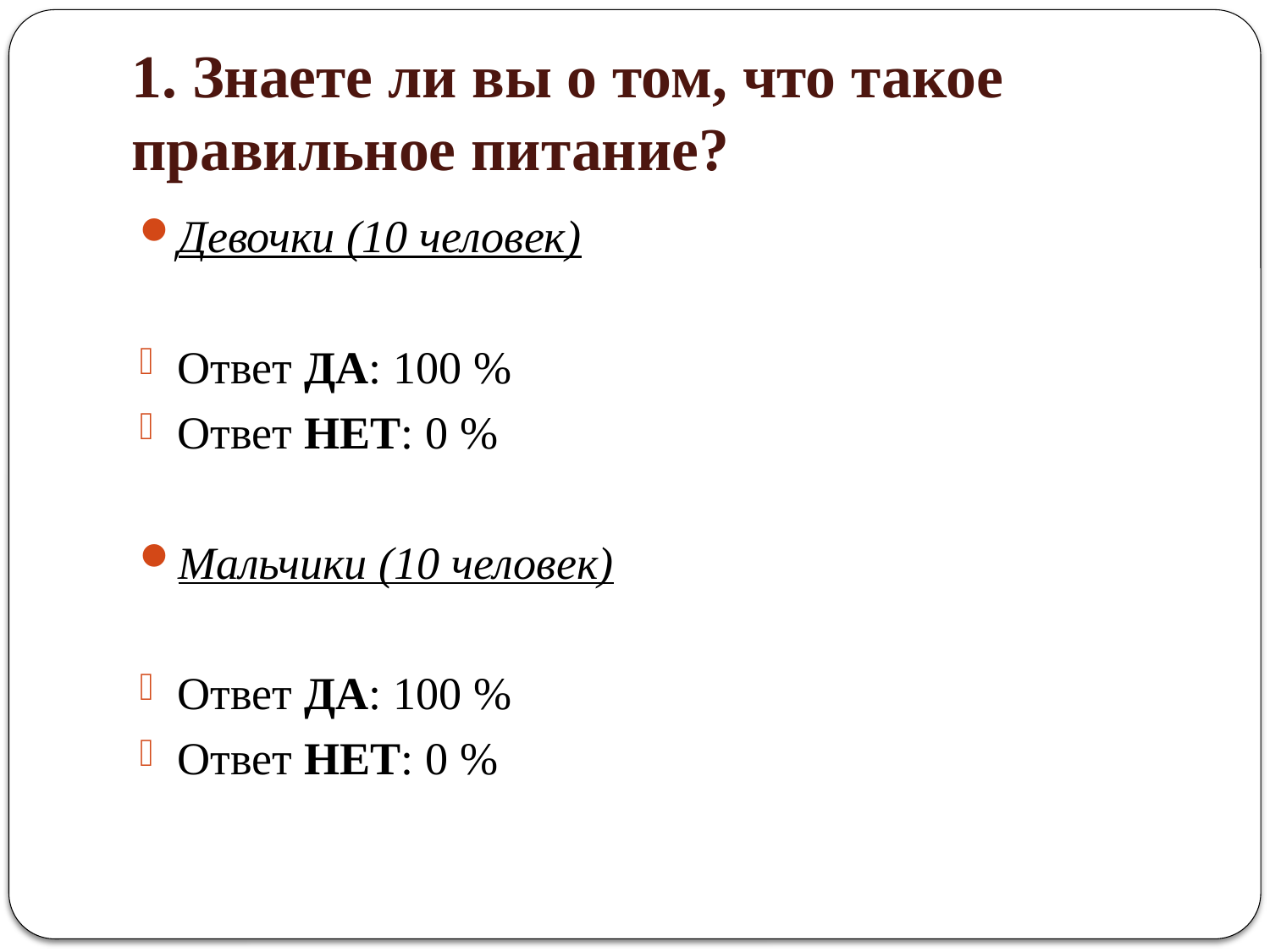

# 1. Знаете ли вы о том, что такое правильное питание?
Девочки (10 человек)

Ответ ДА: 100 %
Ответ НЕТ: 0 %

Мальчики (10 человек)

Ответ ДА: 100 %
Ответ НЕТ: 0 %